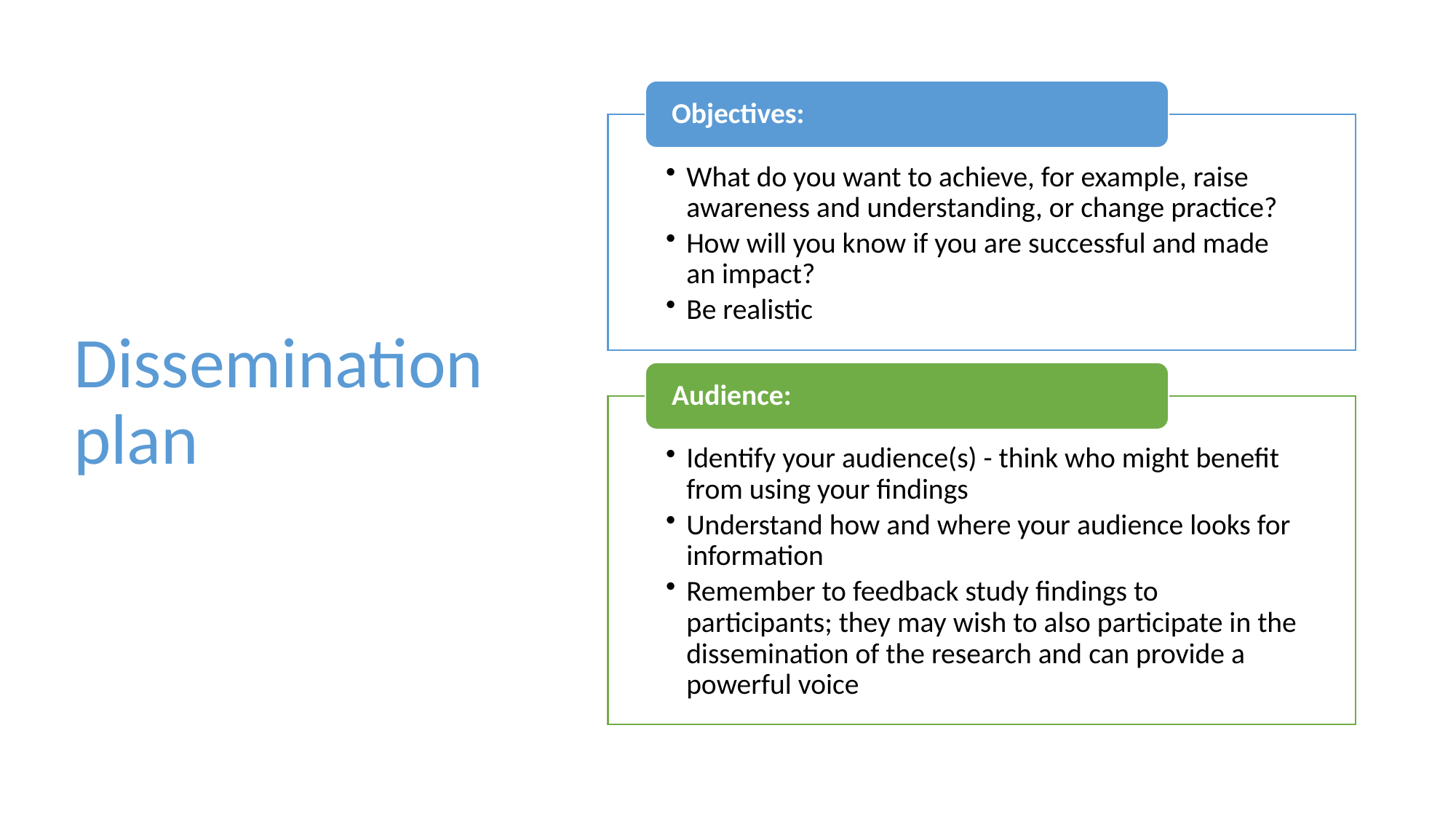

# Dissemination plan
What do you want to achieve, for example, raise awareness and understanding, or change practice?
How will you know if you are successful and made an impact?
Be realistic
Objectives:
Identify your audience(s) - think who might benefit from using your findings
Understand how and where your audience looks for information
Remember to feedback study findings to participants; they may wish to also participate in the dissemination of the research and can provide a powerful voice
Audience: